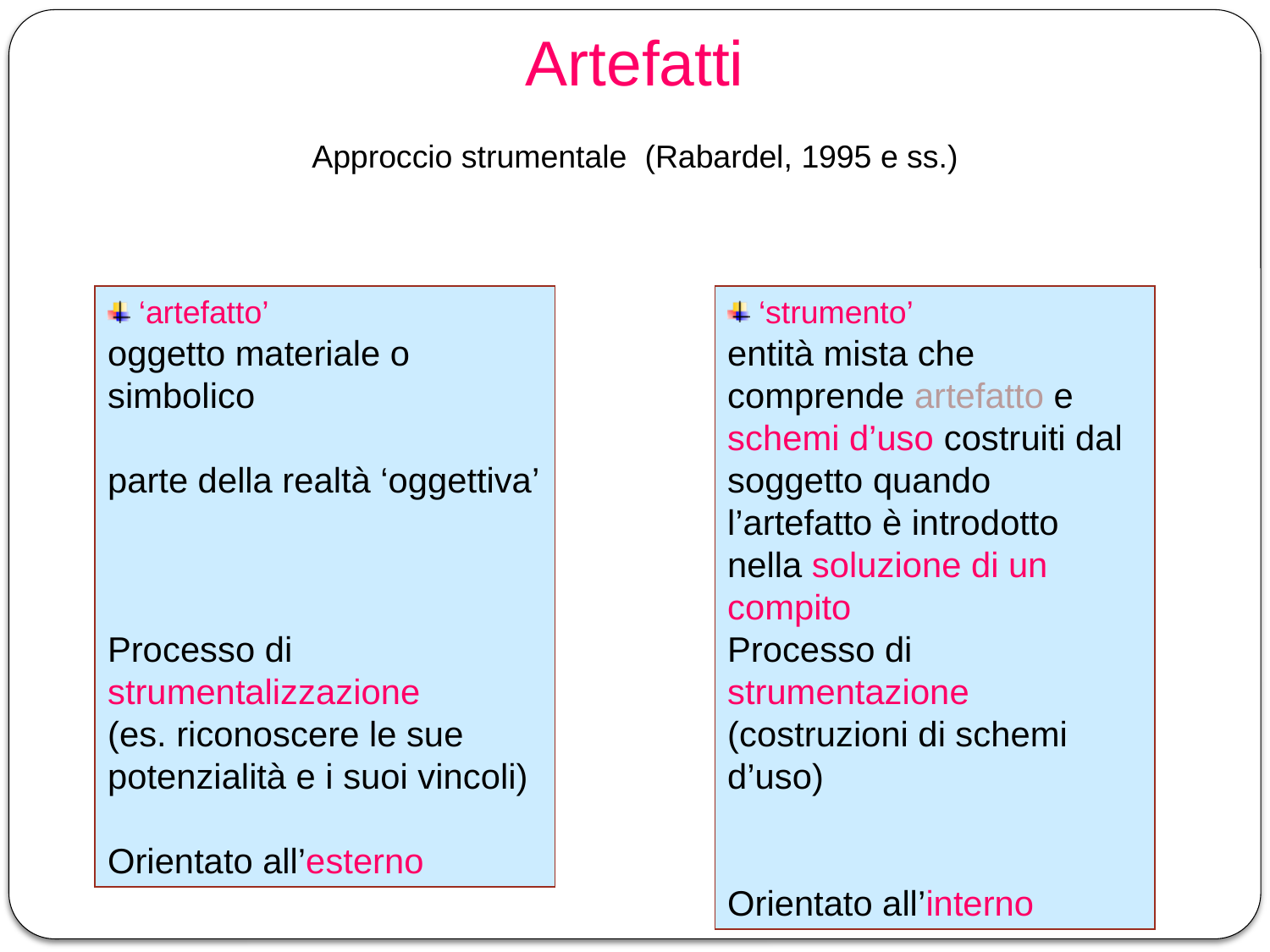

Artefatti

Approccio strumentale  (Rabardel, 1995 e ss.)
 ‘artefatto’
oggetto materiale o simbolico

parte della realtà ‘oggettiva’

Processo di
strumentalizzazione
(es. riconoscere le sue potenzialità e i suoi vincoli)

Orientato all’esterno
 ‘strumento’
entità mista che comprende artefatto e schemi d’uso costruiti dal soggetto quando l’artefatto è introdotto nella soluzione di un compito
Processo di
strumentazione
(costruzioni di schemi d’uso)

Orientato all’interno